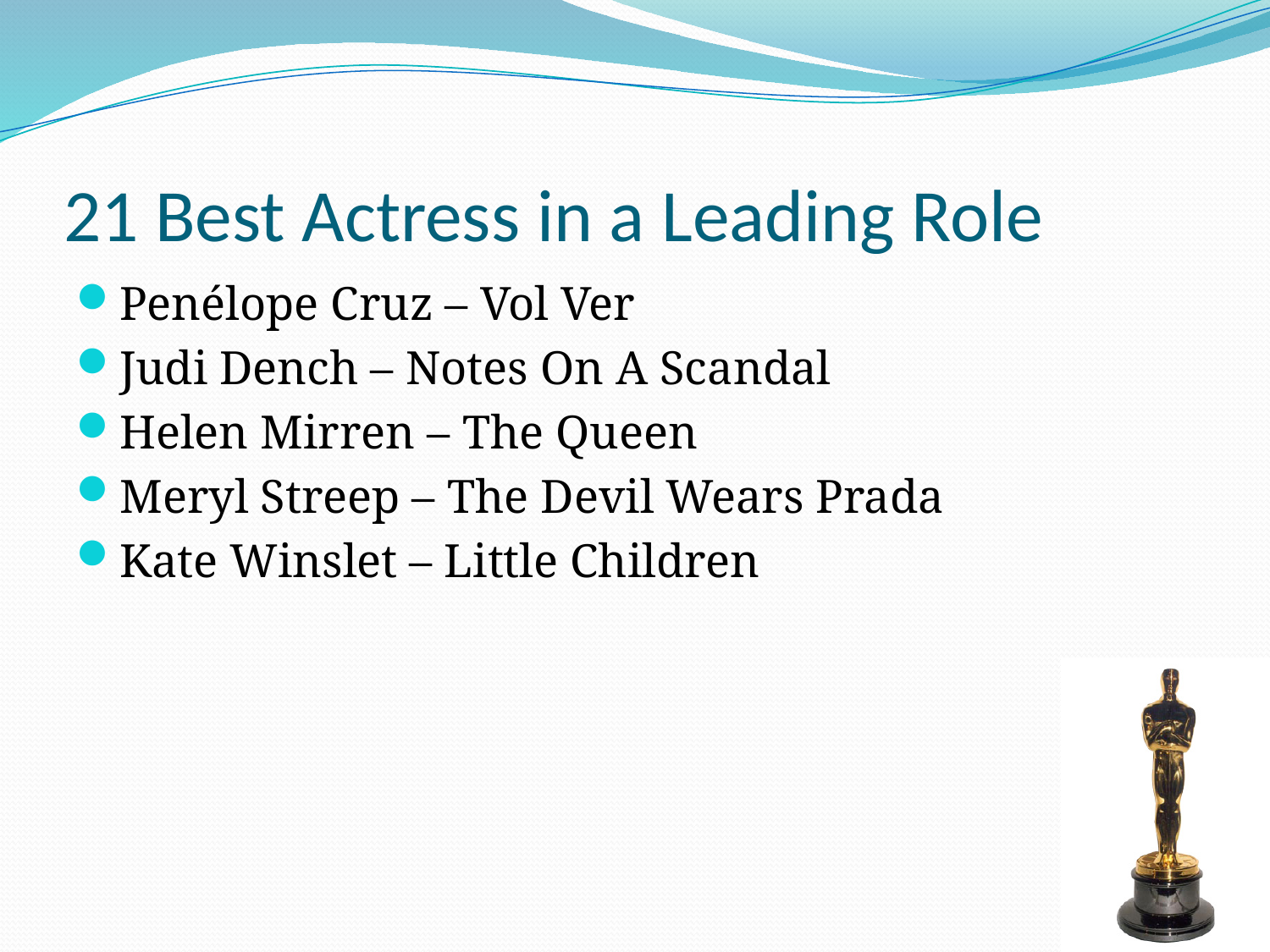

# 21 Best Actress in a Leading Role
Penélope Cruz – Vol Ver
Judi Dench – Notes On A Scandal
Helen Mirren – The Queen
Meryl Streep – The Devil Wears Prada
Kate Winslet – Little Children